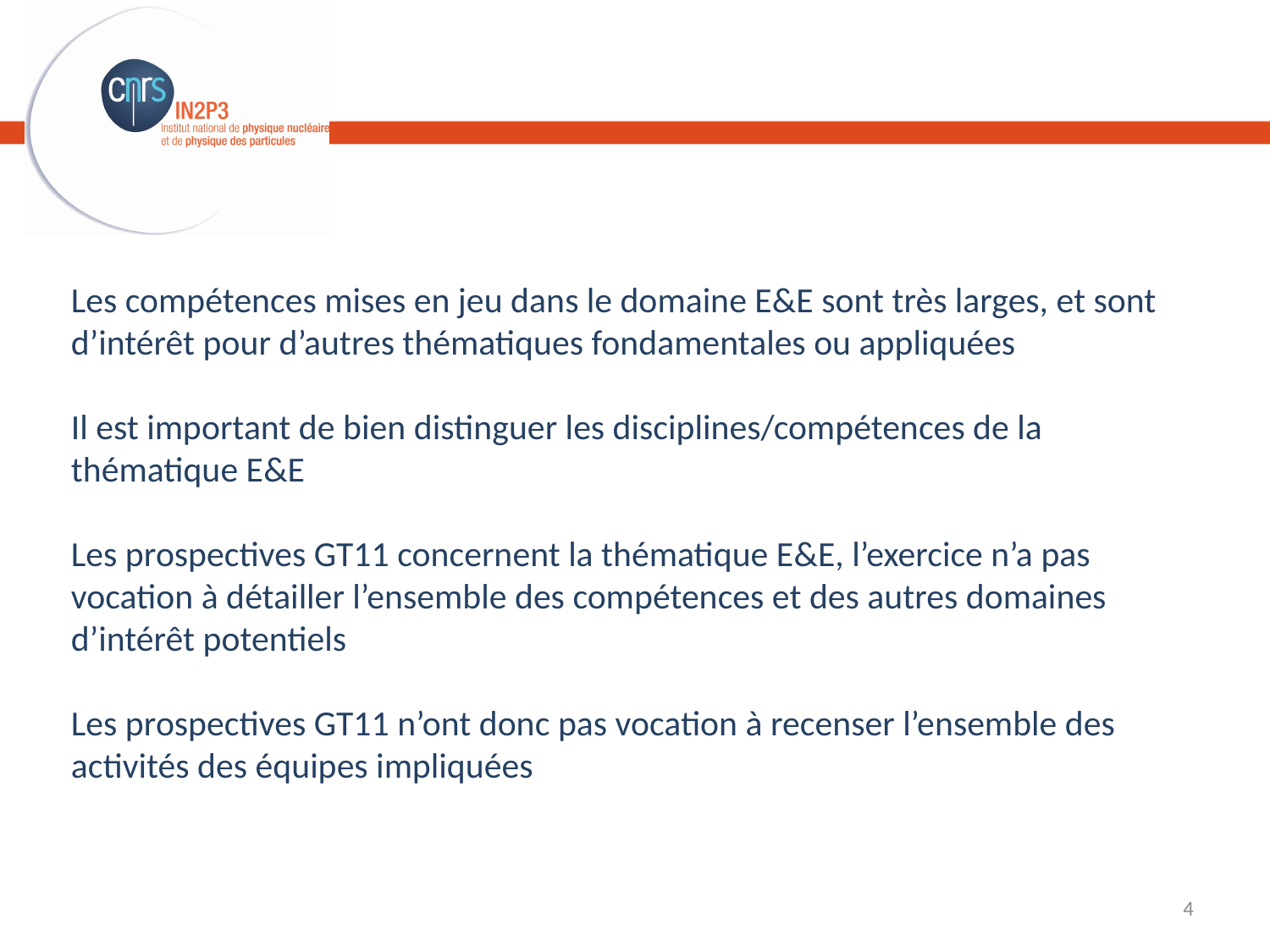

Les compétences mises en jeu dans le domaine E&E sont très larges, et sont d’intérêt pour d’autres thématiques fondamentales ou appliquées

Il est important de bien distinguer les disciplines/compétences de la thématique E&E

Les prospectives GT11 concernent la thématique E&E, l’exercice n’a pas vocation à détailler l’ensemble des compétences et des autres domaines d’intérêt potentiels

Les prospectives GT11 n’ont donc pas vocation à recenser l’ensemble des activités des équipes impliquées
4